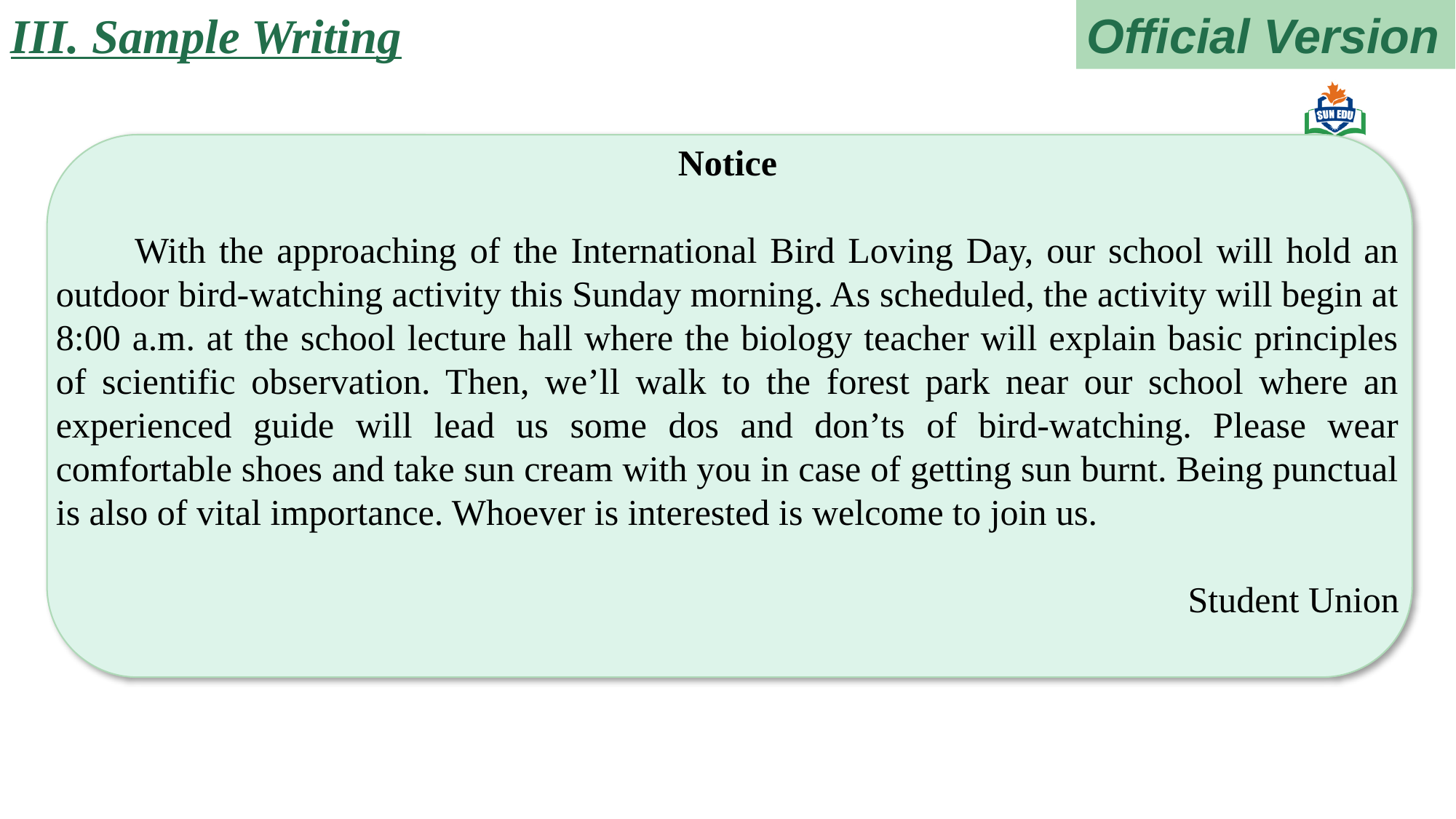

III. Sample Writing
Official Version
Notice
      With the approaching of the International Bird Loving Day, our school will hold an outdoor bird-watching activity this Sunday morning. As scheduled, the activity will begin at 8:00 a.m. at the school lecture hall where the biology teacher will explain basic principles of scientific observation. Then, we’ll walk to the forest park near our school where an experienced guide will lead us some dos and don’ts of bird-watching. Please wear comfortable shoes and take sun cream with you in case of getting sun burnt. Being punctual is also of vital importance. Whoever is interested is welcome to join us.
Student Union